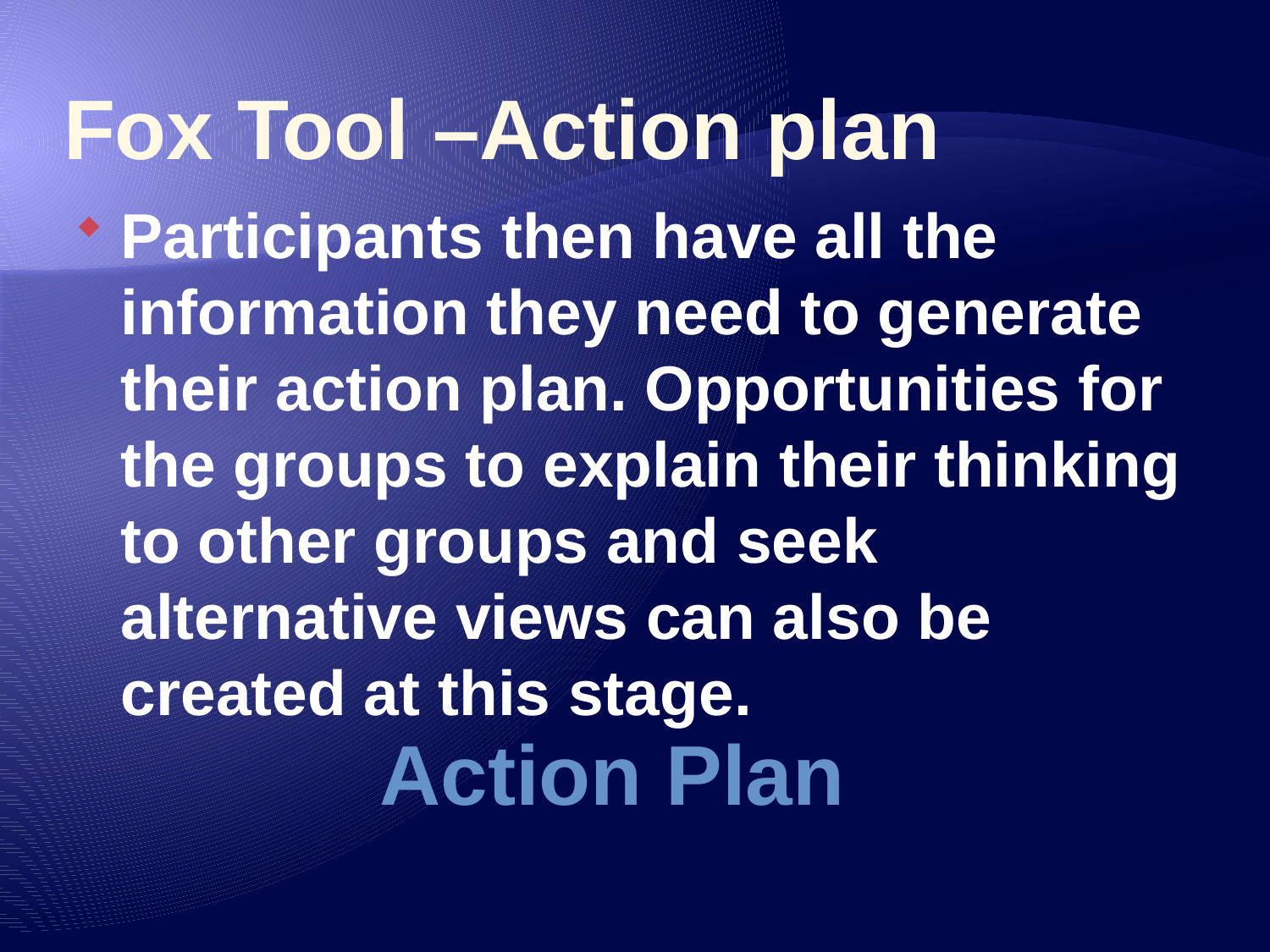

# Fox Tool –Action plan
Participants then have all the information they need to generate their action plan. Opportunities for the groups to explain their thinking to other groups and seek alternative views can also be created at this stage.
Action Plan